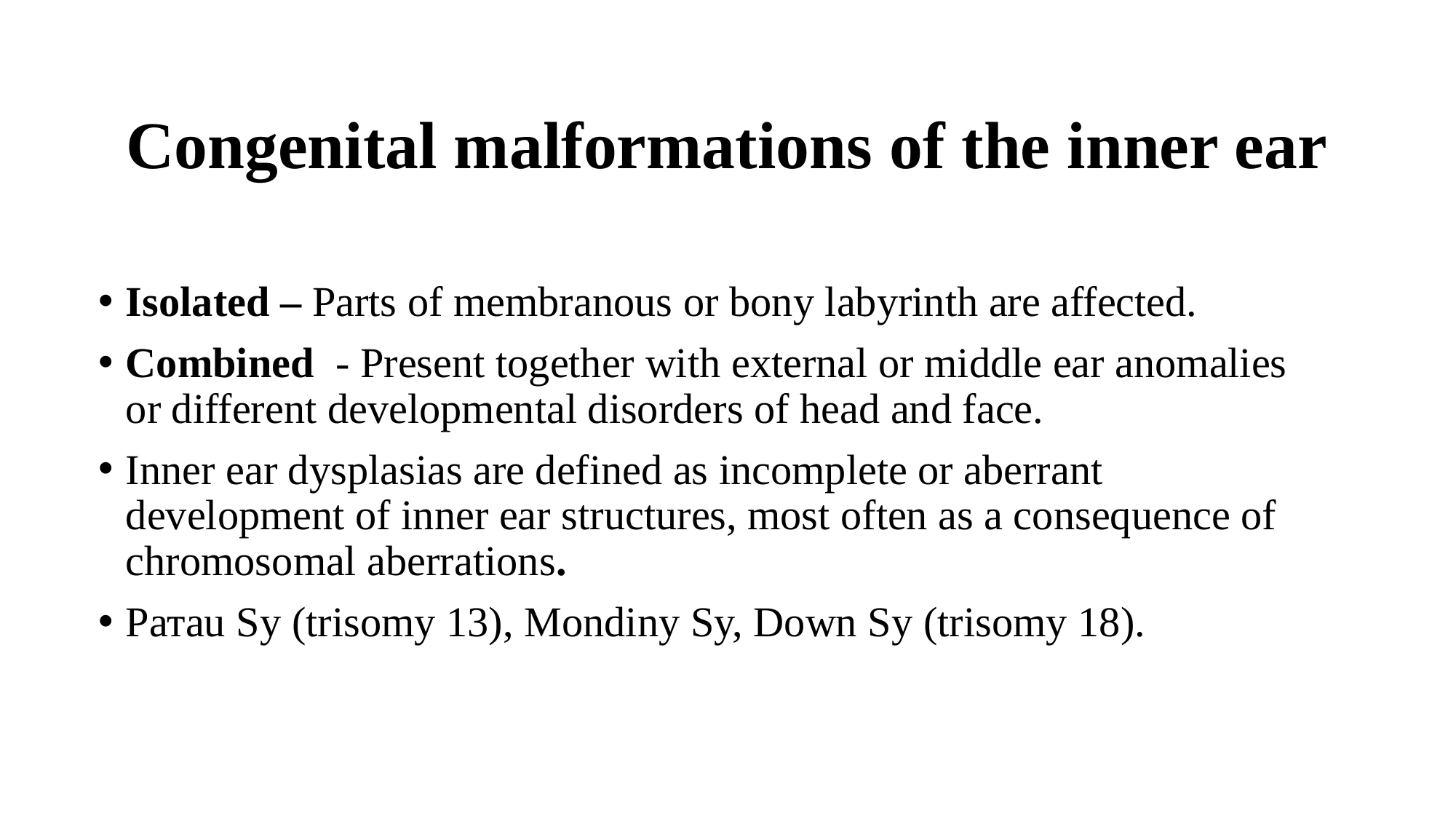

# Congenital malformations of the inner ear
Isolated – Parts of membranous or bony labyrinth are affected.
Combined  - Present together with external or middle ear anomalies or different developmental disorders of head and face.
Inner ear dysplasias are defined as incomplete or aberrant development of inner ear structures, most often as a consequence of chromosomal aberrations.
Pатau Sy (trisomy 13), Mondiny Sy, Down Sy (trisomy 18).